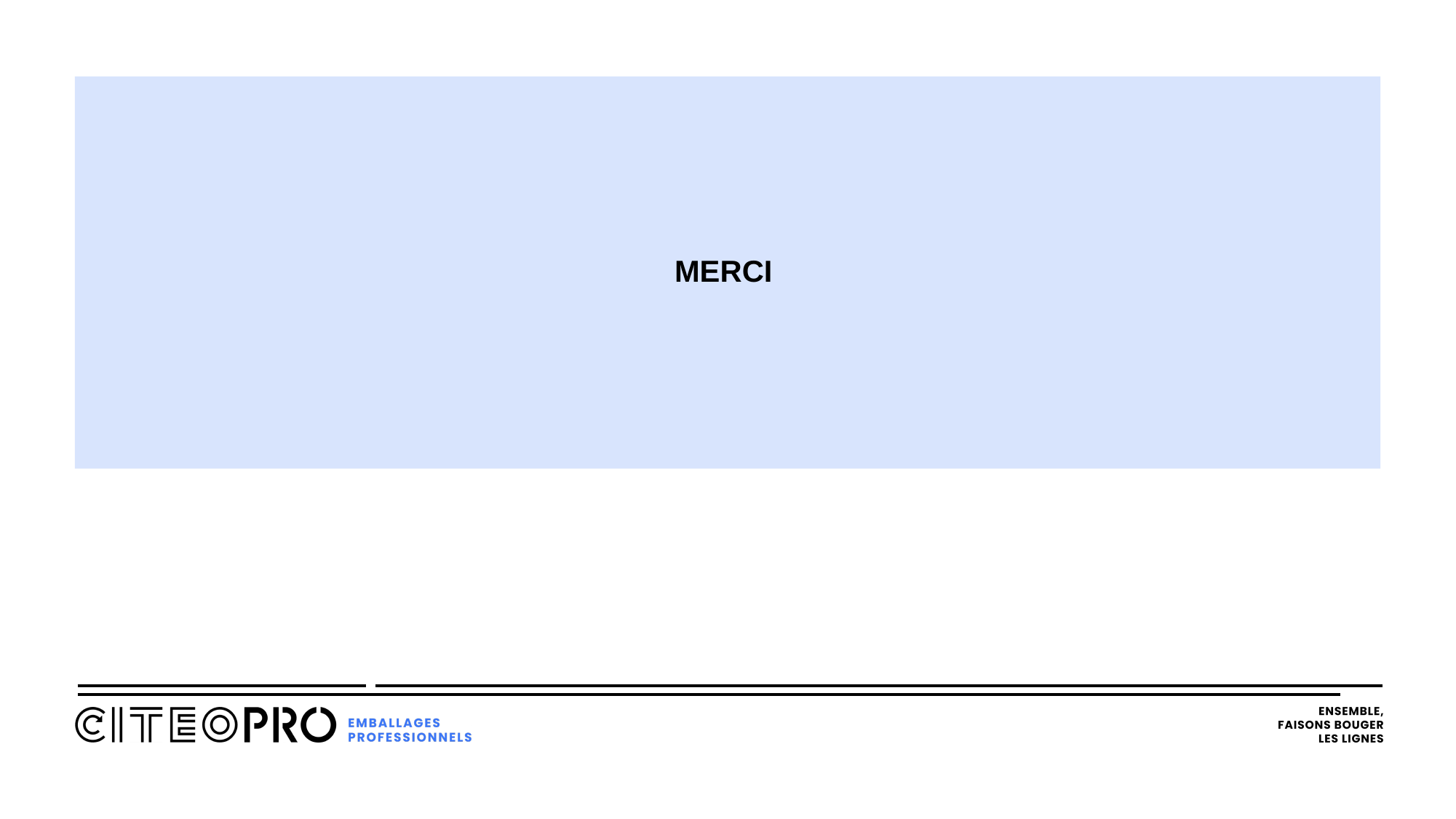

# Merci

Auteur : Nom(s) - Direction / Pôle | 05/05/2025 | Nom du document  | Choisissez un niveau de diffusion
24/11/2025
23